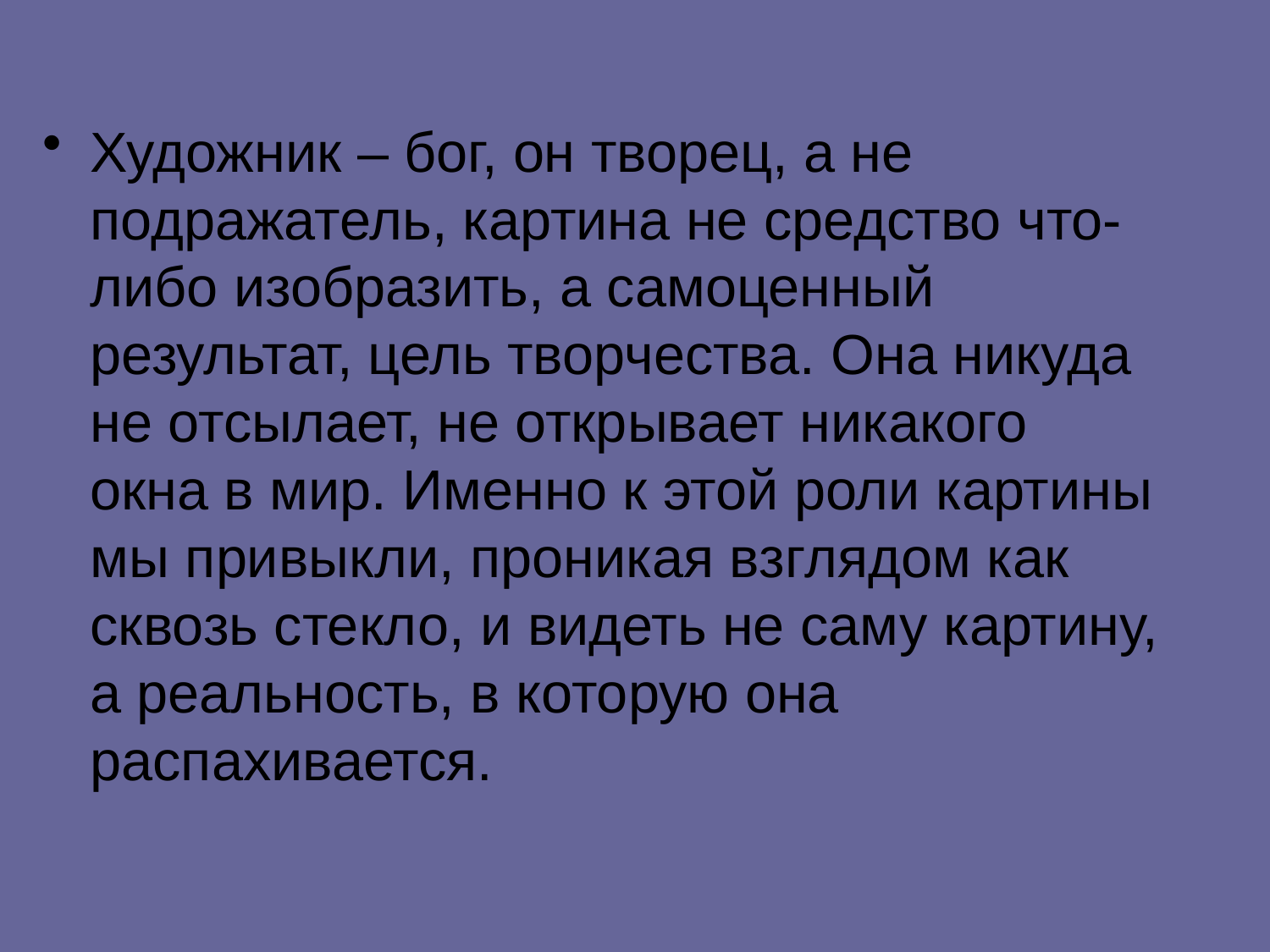

Художник – бог, он творец, а не подражатель, картина не средство что-либо изобразить, а самоценный результат, цель творчества. Она никуда не отсылает, не открывает никакого окна в мир. Именно к этой роли картины мы привыкли, проникая взглядом как сквозь стекло, и видеть не саму картину, а реальность, в которую она распахивается.